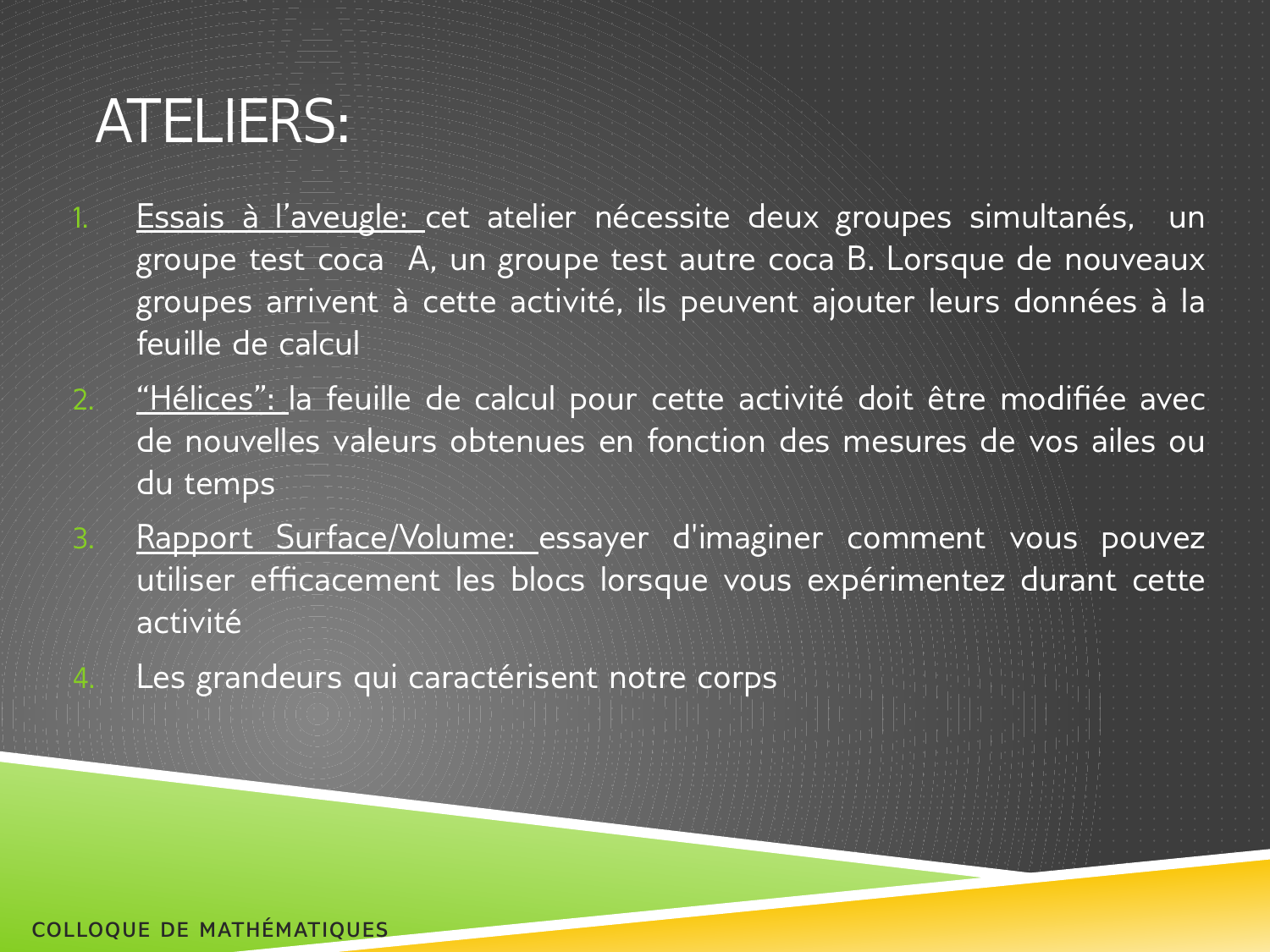

# Ateliers:
Essais à l’aveugle: cet atelier nécessite deux groupes simultanés,  un groupe test coca  A, un groupe test autre coca B. Lorsque de nouveaux groupes arrivent à cette activité, ils peuvent ajouter leurs données à la feuille de calcul
“Hélices”: la feuille de calcul pour cette activité doit être modifiée avec de nouvelles valeurs obtenues en fonction des mesures de vos ailes ou du temps
Rapport Surface/Volume: essayer d'imaginer comment vous pouvez utiliser efficacement les blocs lorsque vous expérimentez durant cette activité
Les grandeurs qui caractérisent notre corps

Colloque de Mathématiques